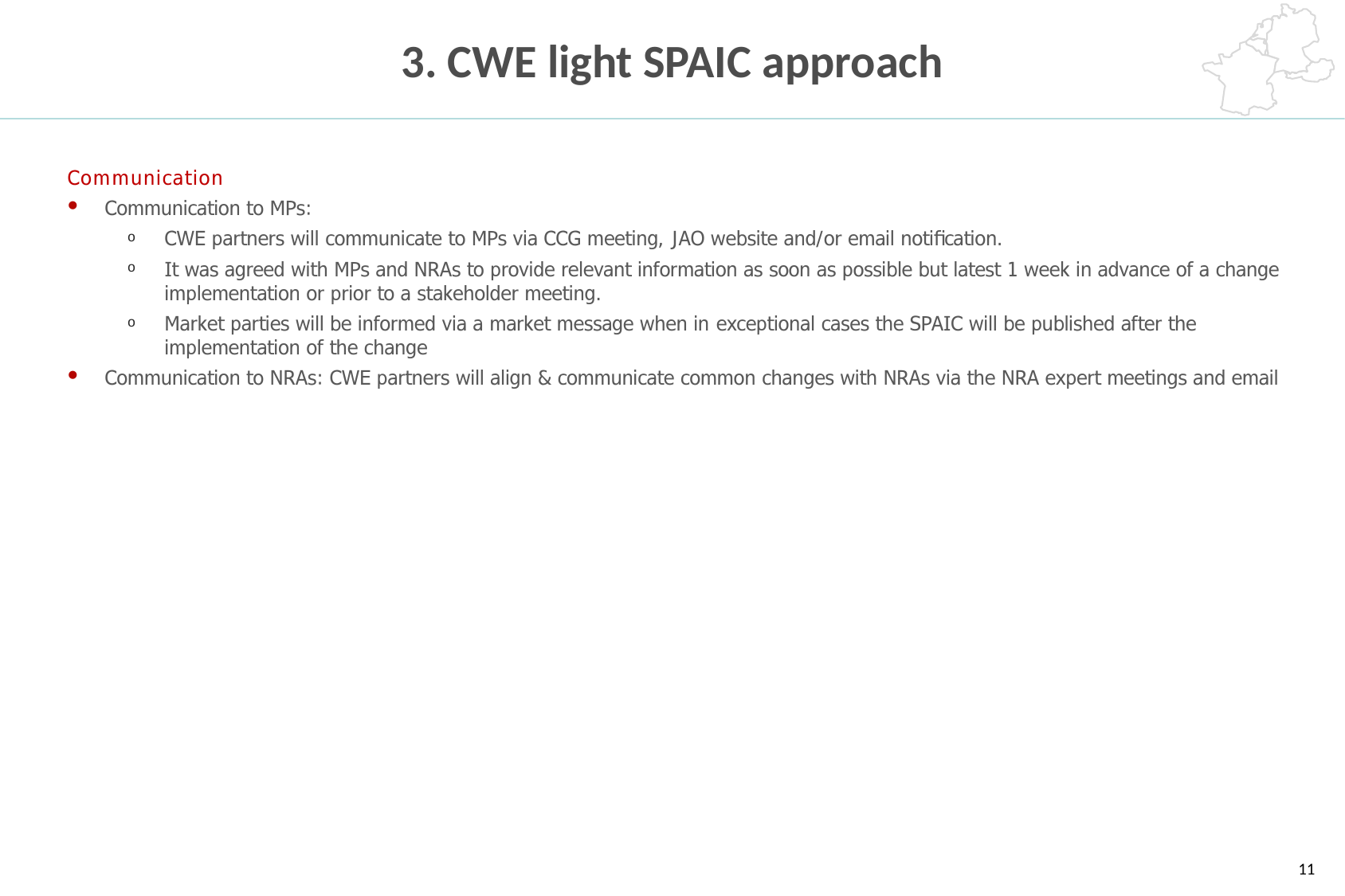

3. CWE light SPAIC approach
Communication
Communication to MPs:
CWE partners will communicate to MPs via CCG meeting, JAO website and/or email notification.
It was agreed with MPs and NRAs to provide relevant information as soon as possible but latest 1 week in advance of a change implementation or prior to a stakeholder meeting.
Market parties will be informed via a market message when in exceptional cases the SPAIC will be published after the implementation of the change
Communication to NRAs: CWE partners will align & communicate common changes with NRAs via the NRA expert meetings and email
11